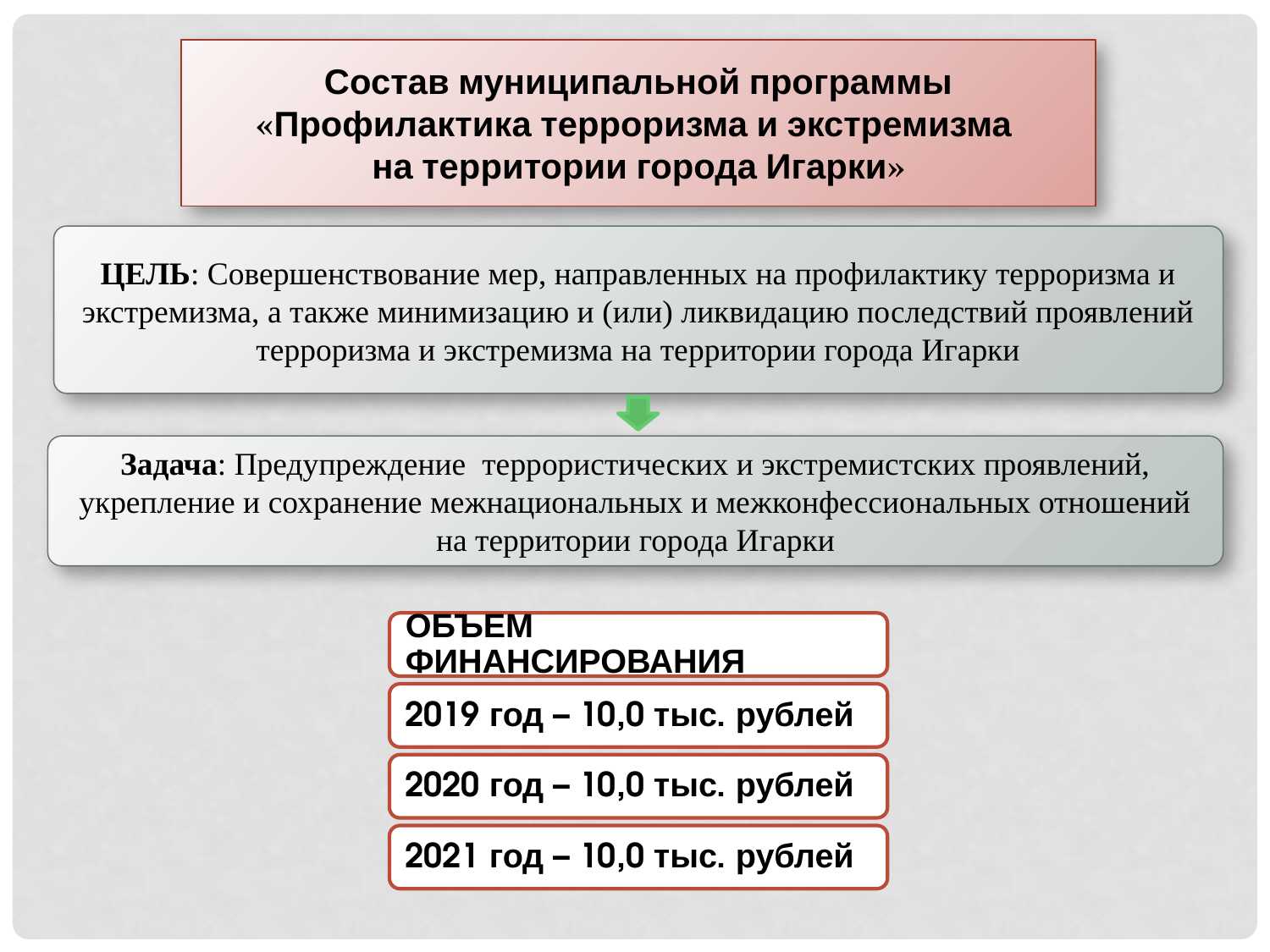

Состав муниципальной программы
«Профилактика терроризма и экстремизма
на территории города Игарки»
ЦЕЛЬ: Совершенствование мер, направленных на профилактику терроризма и экстремизма, а также минимизацию и (или) ликвидацию последствий проявлений терроризма и экстремизма на территории города Игарки

Задача: Предупреждение  террористических и экстремистских проявлений, укрепление и сохранение межнациональных и межконфессиональных отношений на территории города Игарки
ОБЪЕМ ФИНАНСИРОВАНИЯ
2019 год – 10,0 тыс. рублей
2020 год – 10,0 тыс. рублей
2021 год – 10,0 тыс. рублей